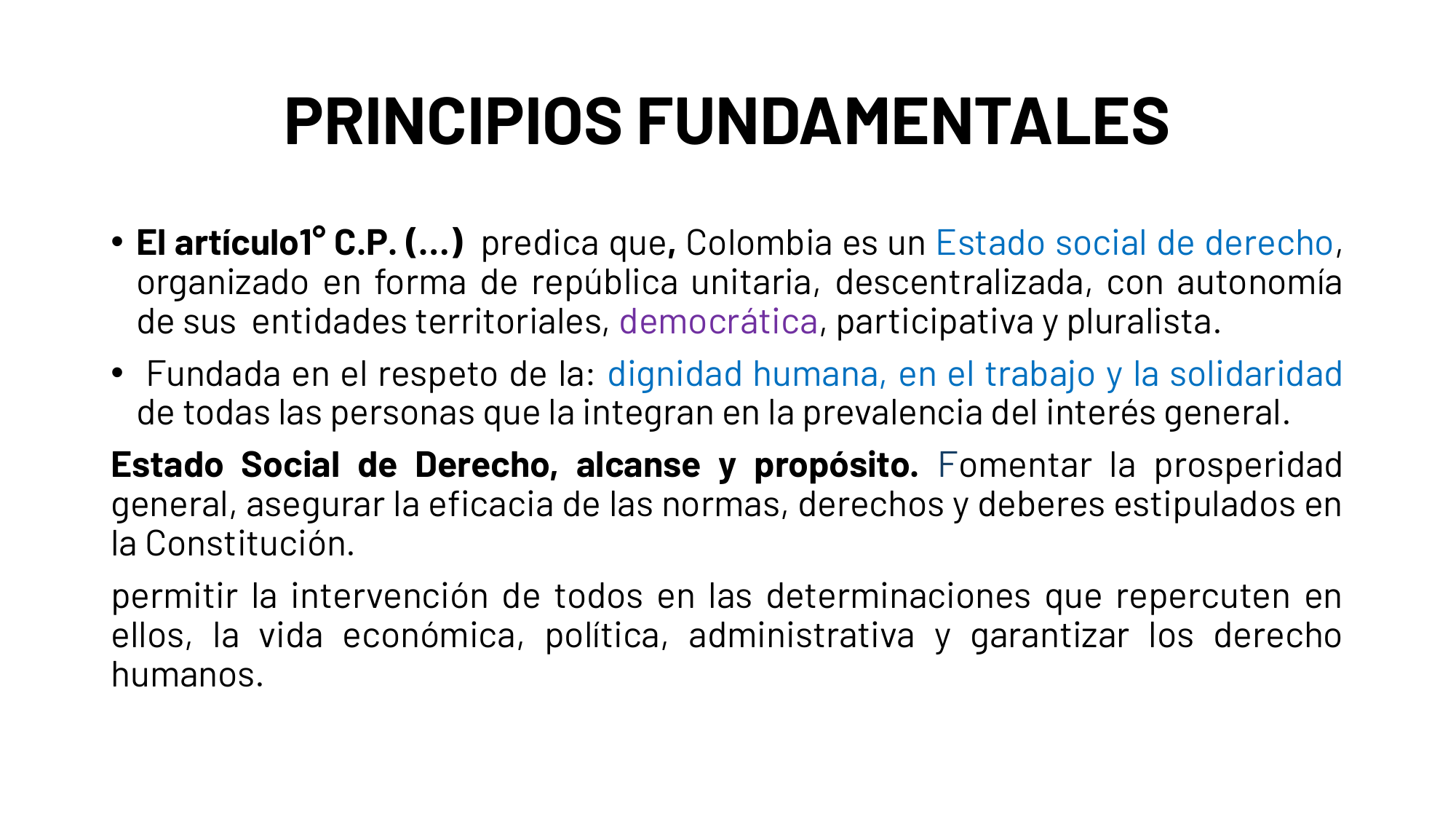

# PRINCIPIOS FUNDAMENTALES
El artículo1° C.P. (…)  predica que, Colombia es un Estado social de derecho, organizado en forma de república unitaria, descentralizada, con autonomía de sus  entidades territoriales, democrática, participativa y pluralista.
 Fundada en el respeto de la: dignidad humana, en el trabajo y la solidaridad de todas las personas que la integran en la prevalencia del interés general.
Estado Social de Derecho, alcanse y propósito. Fomentar la prosperidad general, asegurar la eficacia de las normas, derechos y deberes estipulados en la Constitución.
permitir la intervención de todos en las determinaciones que repercuten en ellos, la vida económica, política, administrativa y garantizar los derecho humanos.